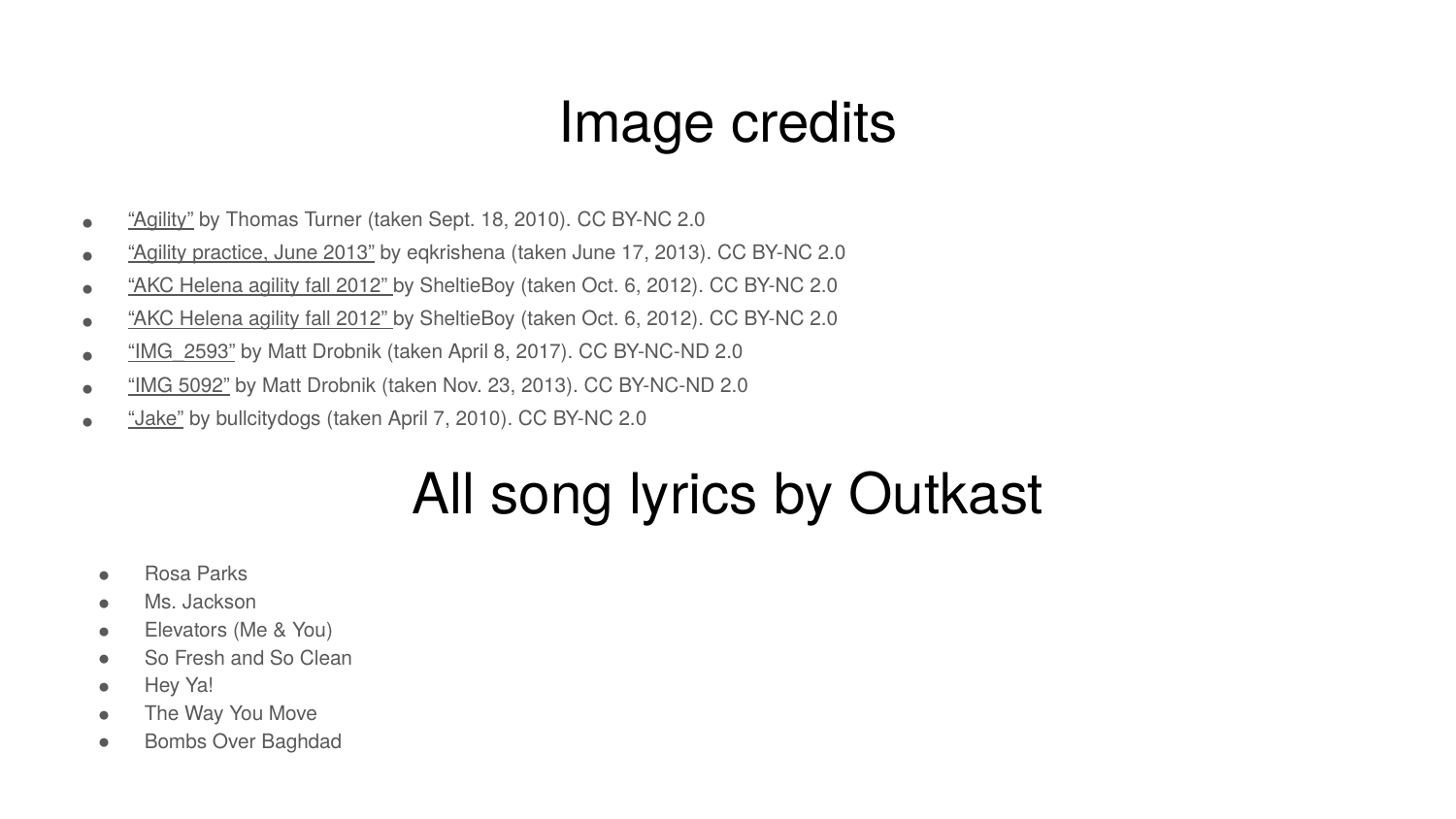

# Image credits
“Agility” by Thomas Turner (taken Sept. 18, 2010). CC BY-NC 2.0
“Agility practice, June 2013” by eqkrishena (taken June 17, 2013). CC BY-NC 2.0
“AKC Helena agility fall 2012” by SheltieBoy (taken Oct. 6, 2012). CC BY-NC 2.0
“AKC Helena agility fall 2012” by SheltieBoy (taken Oct. 6, 2012). CC BY-NC 2.0
“IMG_2593” by Matt Drobnik (taken April 8, 2017). CC BY-NC-ND 2.0
“IMG 5092” by Matt Drobnik (taken Nov. 23, 2013). CC BY-NC-ND 2.0
“Jake” by bullcitydogs (taken April 7, 2010). CC BY-NC 2.0
All song lyrics by Outkast
Rosa Parks
Ms. Jackson
Elevators (Me & You)
So Fresh and So Clean
Hey Ya!
The Way You Move
Bombs Over Baghdad